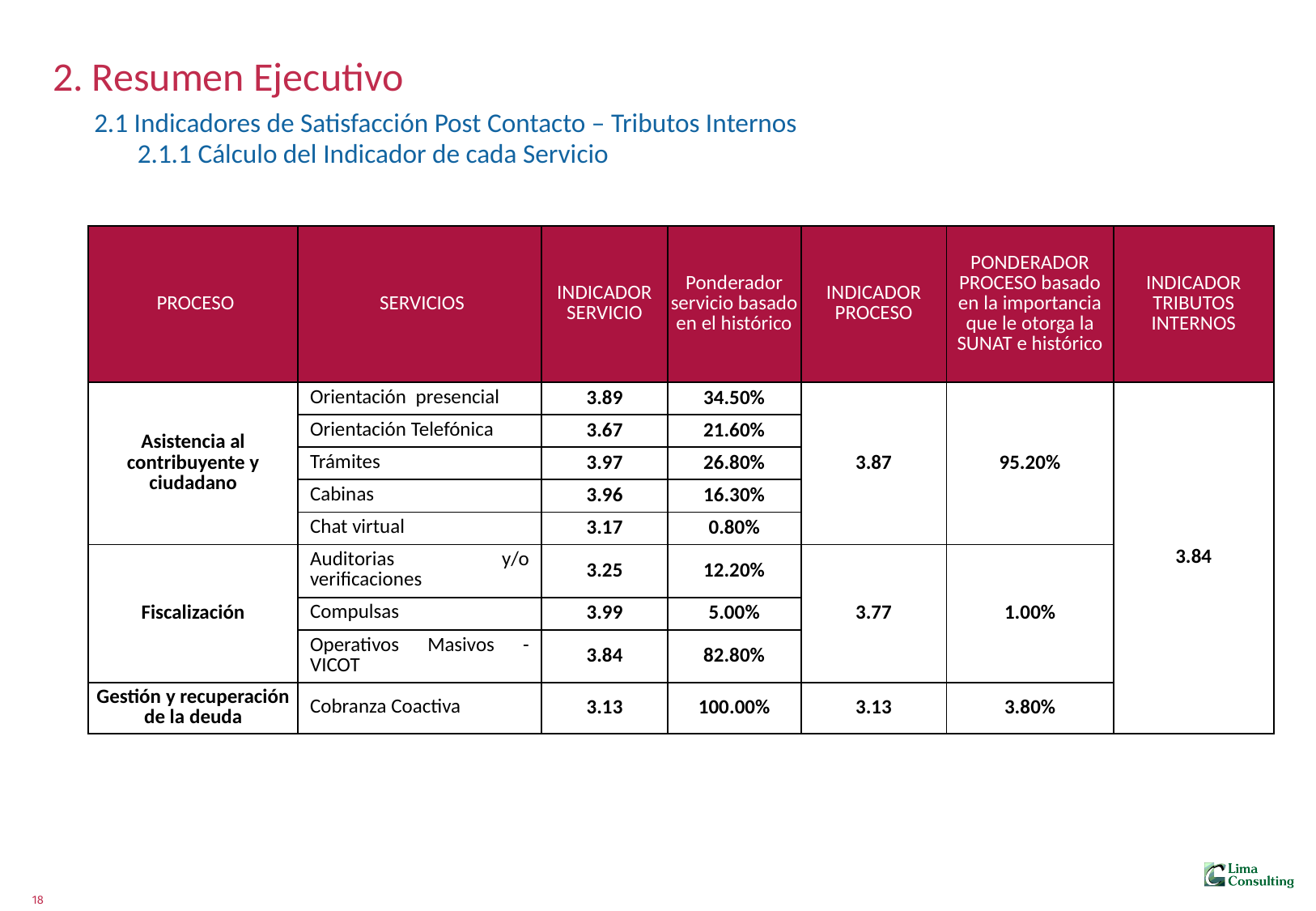

# 2. Resumen Ejecutivo 2.1 Indicadores de Satisfacción Post Contacto – Tributos Internos 2.1.1 Cálculo del Indicador de cada Servicio
| PROCESO | SERVICIOS | INDICADOR SERVICIO | Ponderador servicio basado en el histórico | INDICADOR PROCESO | PONDERADOR PROCESO basado en la importancia que le otorga la SUNAT e histórico | INDICADOR TRIBUTOS INTERNOS |
| --- | --- | --- | --- | --- | --- | --- |
| Asistencia al contribuyente y ciudadano | Orientación presencial | 3.89 | 34.50% | 3.87 | 95.20% | 3.84 |
|  | Orientación Telefónica | 3.67 | 21.60% |  |  |  |
|  | Trámites | 3.97 | 26.80% |  |  |  |
|  | Cabinas | 3.96 | 16.30% |  |  |  |
|  | Chat virtual | 3.17 | 0.80% |  |  |  |
| Fiscalización | Auditorias y/o verificaciones | 3.25 | 12.20% | 3.77 | 1.00% |  |
|  | Compulsas | 3.99 | 5.00% |  |  |  |
|  | Operativos Masivos - VICOT | 3.84 | 82.80% |  |  |  |
| Gestión y recuperación de la deuda | Cobranza Coactiva | 3.13 | 100.00% | 3.13 | 3.80% |  |